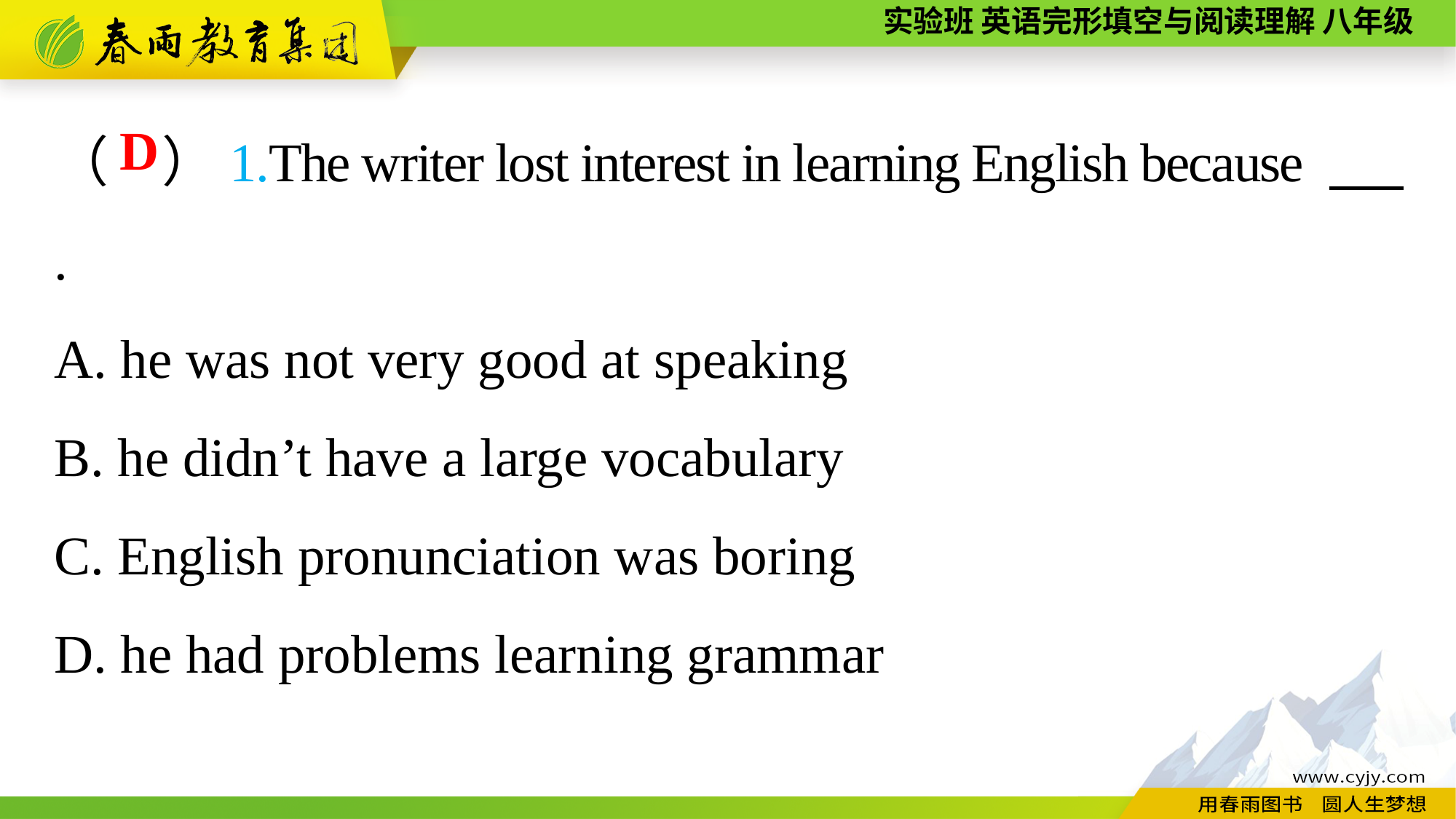

（　）1.The writer lost interest in learning English because 　   .
A. he was not very good at speaking
B. he didn’t have a large vocabulary
C. English pronunciation was boring
D. he had problems learning grammar
D